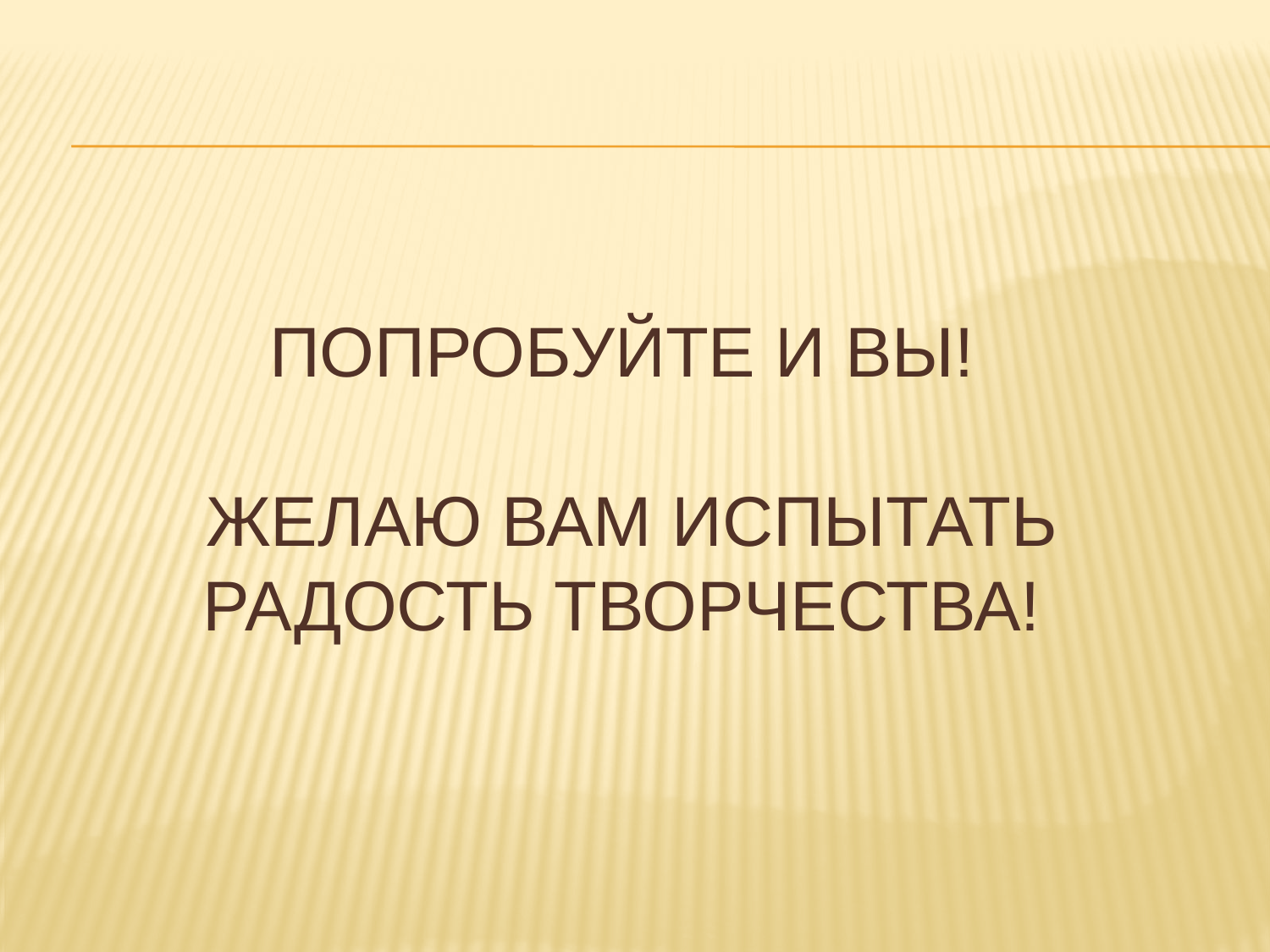

# Попробуйте и вы! Желаю вам испытать радость творчества!